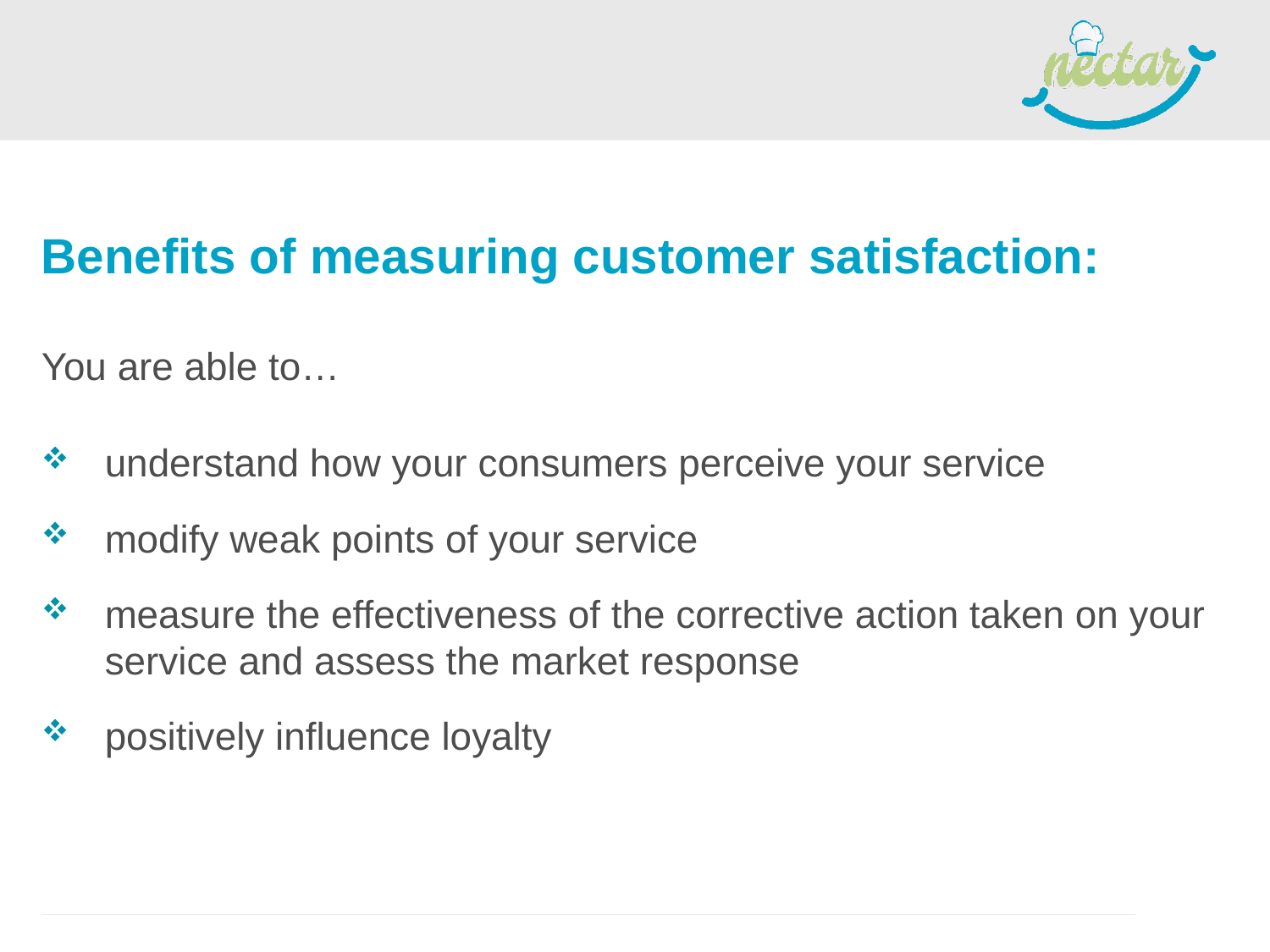

#
Benefits of measuring customer satisfaction:
You are able to…
understand how your consumers perceive your service
modify weak points of your service
measure the effectiveness of the corrective action taken on your service and assess the market response
positively influence loyalty